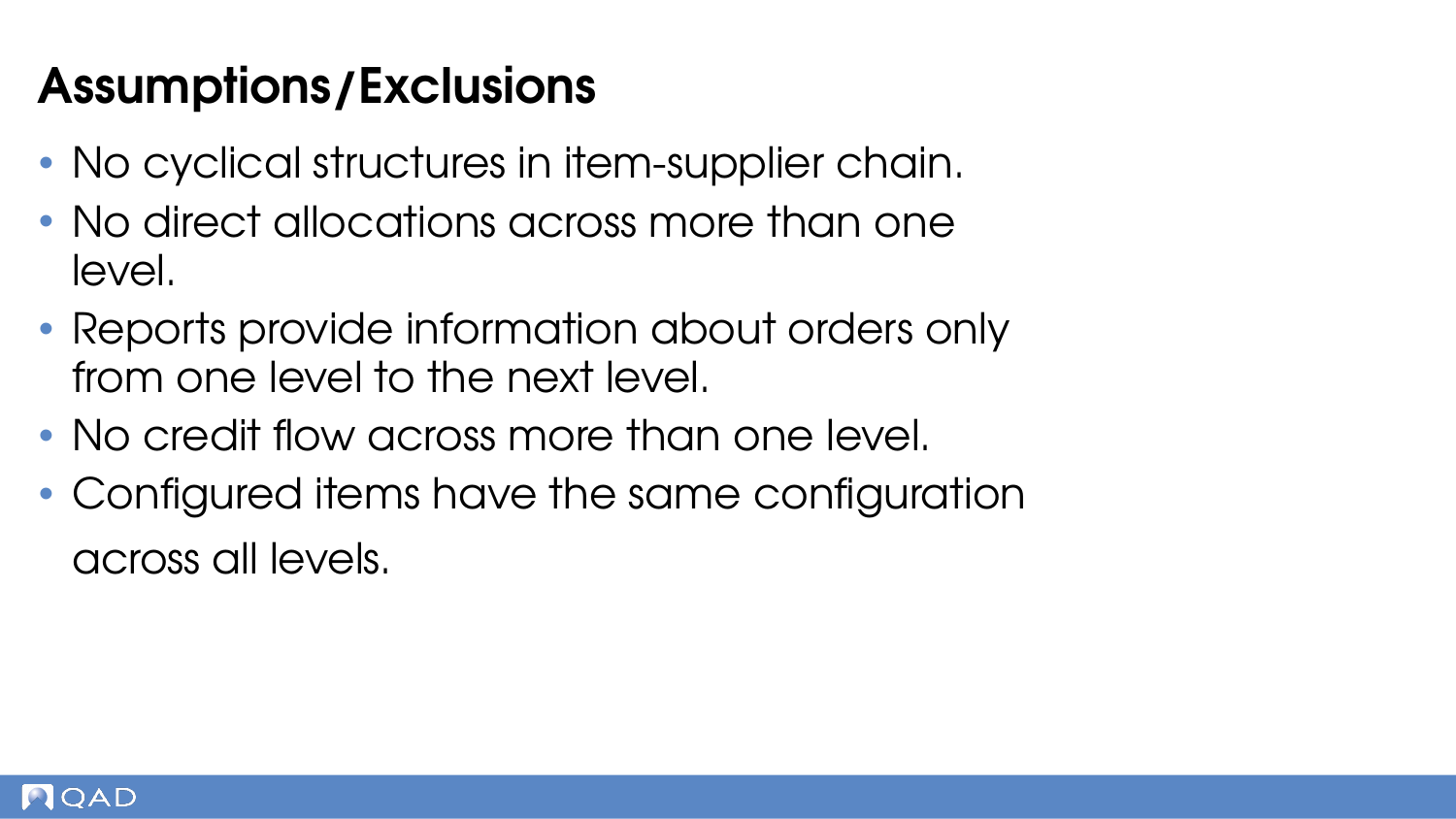

# Assumptions/Exclusions
No cyclical structures in item-supplier chain.
No direct allocations across more than one level.
Reports provide information about orders only from one level to the next level.
No credit flow across more than one level.
Configured items have the same configuration across all levels.

121